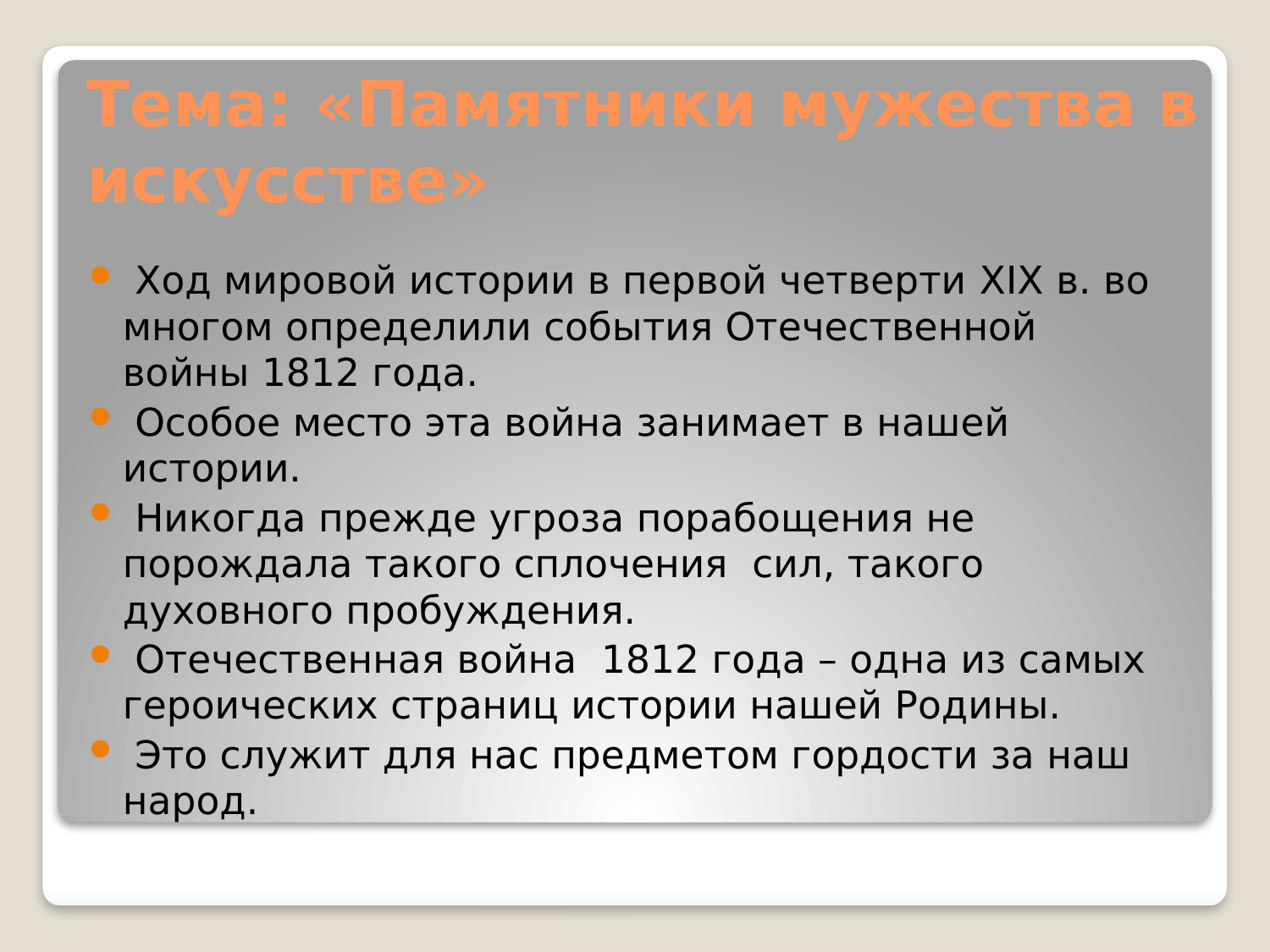

# Тема: «Памятники мужества в искусстве»
 Ход мировой истории в первой четверти XIX в. во многом определили события Отечественной войны 1812 года.
 Особое место эта война занимает в нашей истории.
 Никогда прежде угроза порабощения не порождала такого сплочения  сил, такого духовного пробуждения.
 Отечественная война  1812 года – одна из самых героических страниц истории нашей Родины.
 Это служит для нас предметом гордости за наш народ.